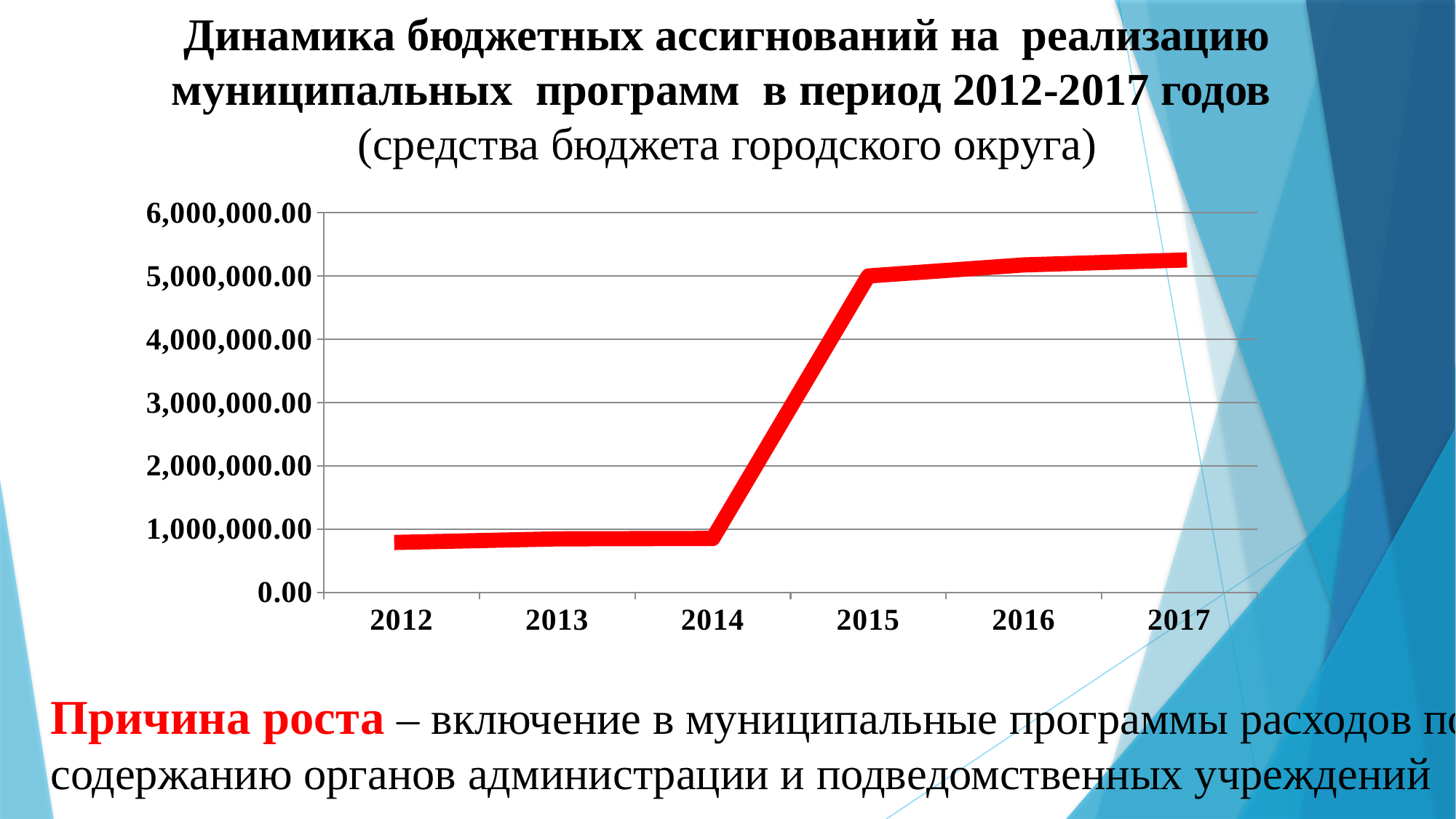

Динамика бюджетных ассигнований на  реализацию муниципальных  программ  в период 2012-2017 годов
(средства бюджета городского округа)

### Chart

| Category |  |
|---|---|
| 2012 | 790684.49 |
| 2013 | 844767.838 |
| 2014 | 851746.3210000021 |
| 2015 | 5001085.37 |
| 2016 | 5175286.649999999 |
| 2017 | 5250594.25 |
Причина роста – включение в муниципальные программы расходов по содержанию органов администрации и подведомственных учреждений